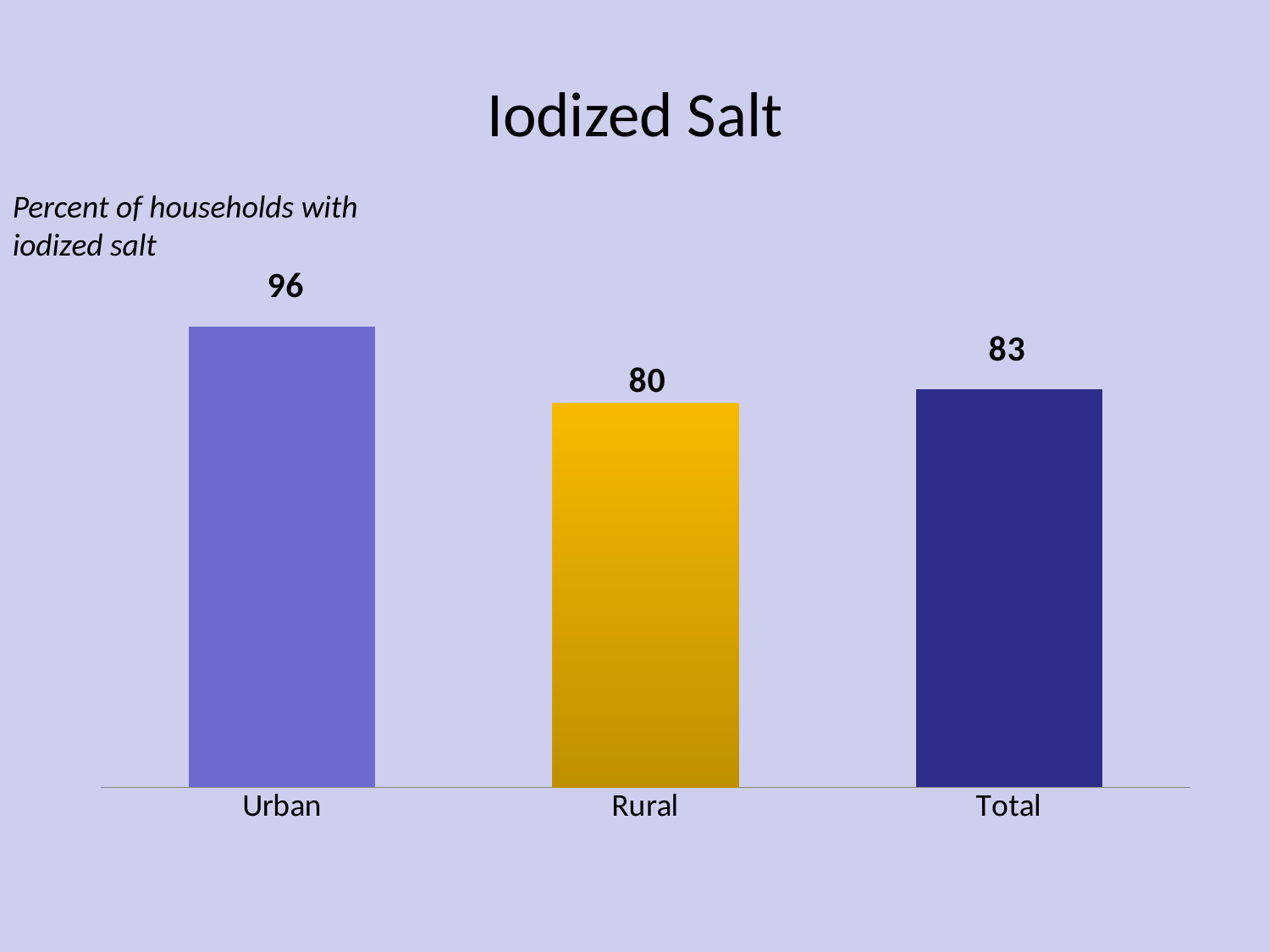

# Iodized Salt
Percent of households with iodized salt

### Chart

| Category | Fed with all 3 IYCF practices |
|---|---|
| Urban | 96.0 |
| Rural | 80.0 |
| Total | 83.0 |